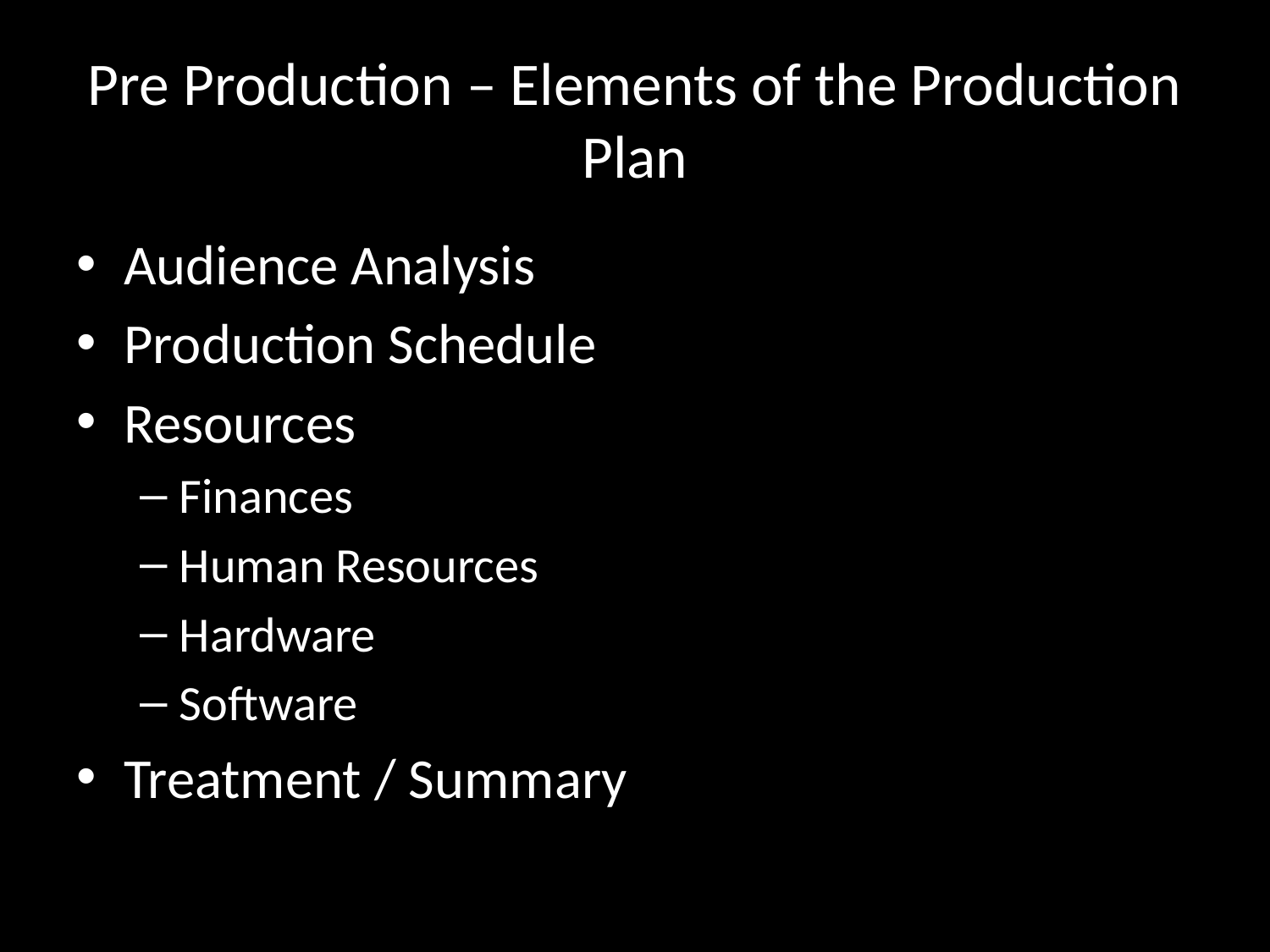

# Pre Production – Elements of the Production Plan
Audience Analysis
Production Schedule
Resources
Finances
Human Resources
Hardware
Software
Treatment / Summary